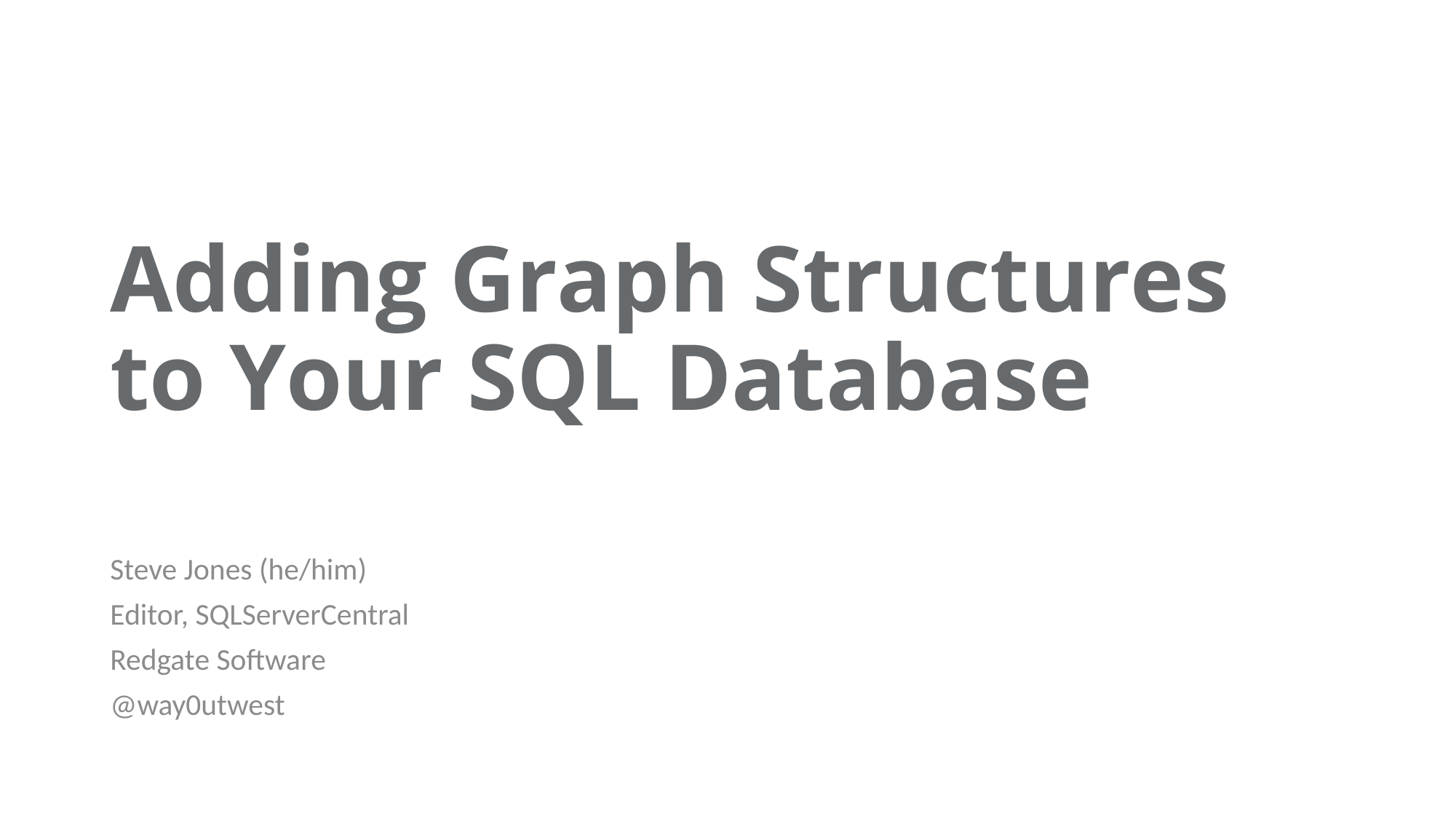

# Adding Graph Structures to Your SQL Database
Steve Jones (he/him)
Editor, SQLServerCentral
Redgate Software
@way0utwest